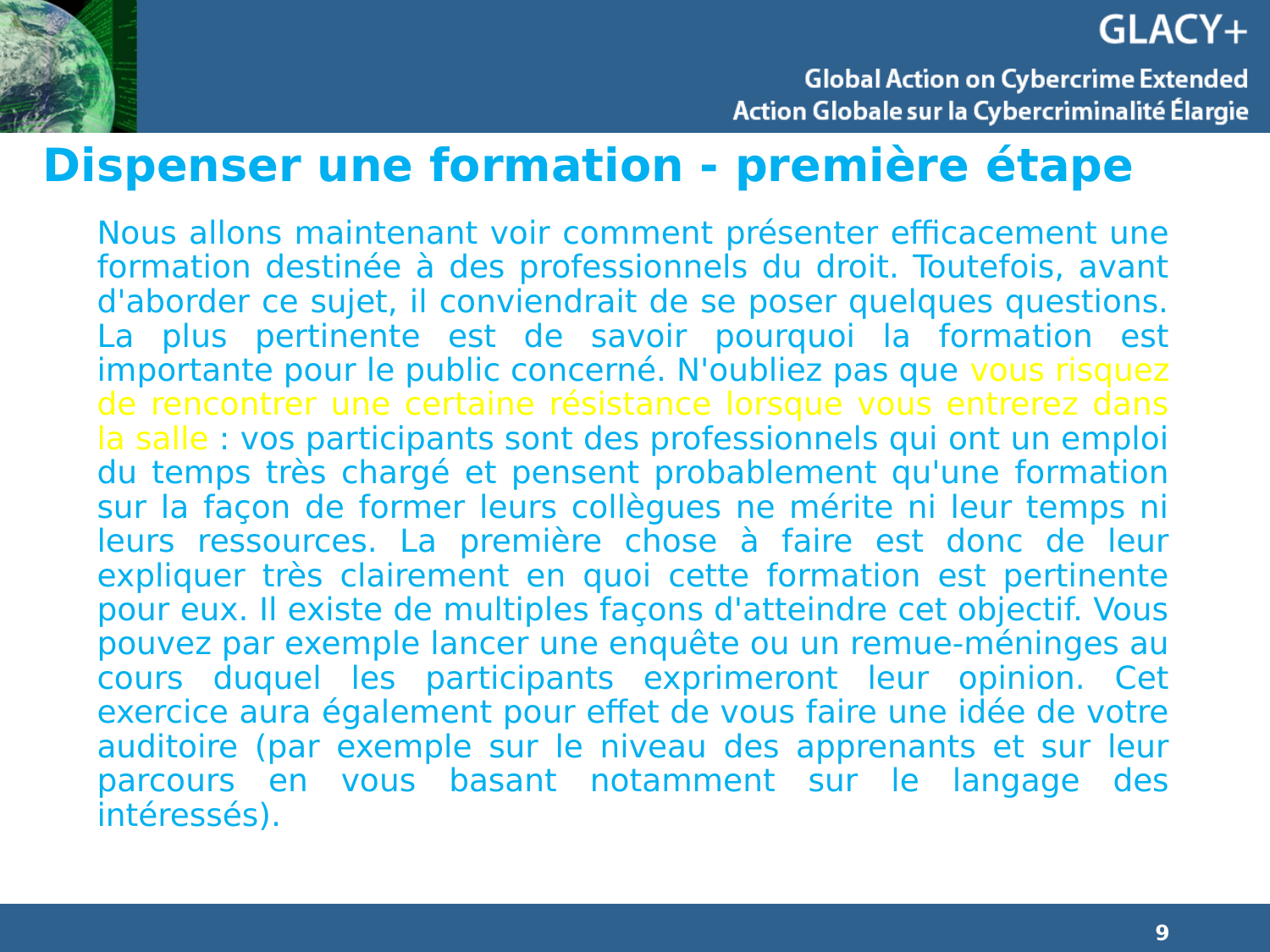

# Dispenser une formation - première étape
Nous allons maintenant voir comment présenter efficacement une formation destinée à des professionnels du droit. Toutefois, avant d'aborder ce sujet, il conviendrait de se poser quelques questions. La plus pertinente est de savoir pourquoi la formation est importante pour le public concerné. N'oubliez pas que vous risquez de rencontrer une certaine résistance lorsque vous entrerez dans la salle : vos participants sont des professionnels qui ont un emploi du temps très chargé et pensent probablement qu'une formation sur la façon de former leurs collègues ne mérite ni leur temps ni leurs ressources. La première chose à faire est donc de leur expliquer très clairement en quoi cette formation est pertinente pour eux. Il existe de multiples façons d'atteindre cet objectif. Vous pouvez par exemple lancer une enquête ou un remue-méninges au cours duquel les participants exprimeront leur opinion. Cet exercice aura également pour effet de vous faire une idée de votre auditoire (par exemple sur le niveau des apprenants et sur leur parcours en vous basant notamment sur le langage des intéressés).

9